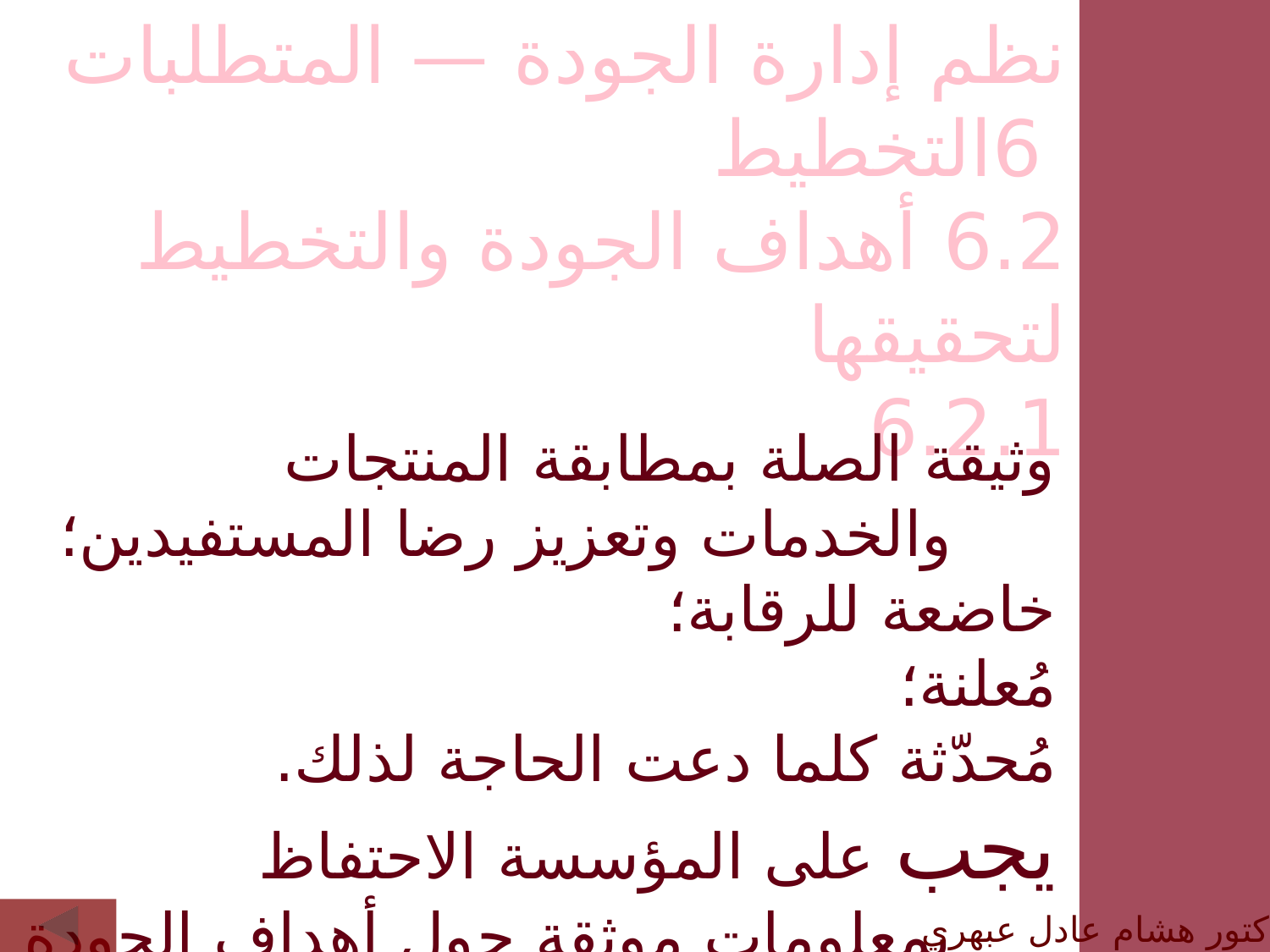

نظم إدارة الجودة — المتطلبات
 6التخطيط
6.2 أهداف الجودة والتخطيط لتحقيقها
6.2.1

وثيقة الصلة بمطابقة المنتجات والخدمات وتعزيز رضا المستفيدين؛
خاضعة للرقابة؛
مُعلنة؛
مُحدّثة كلما دعت الحاجة لذلك.
يجب على المؤسسة الاحتفاظ بمعلومات موثقة حول أهداف الجودة .

الدكتور هشام عادل عبهري